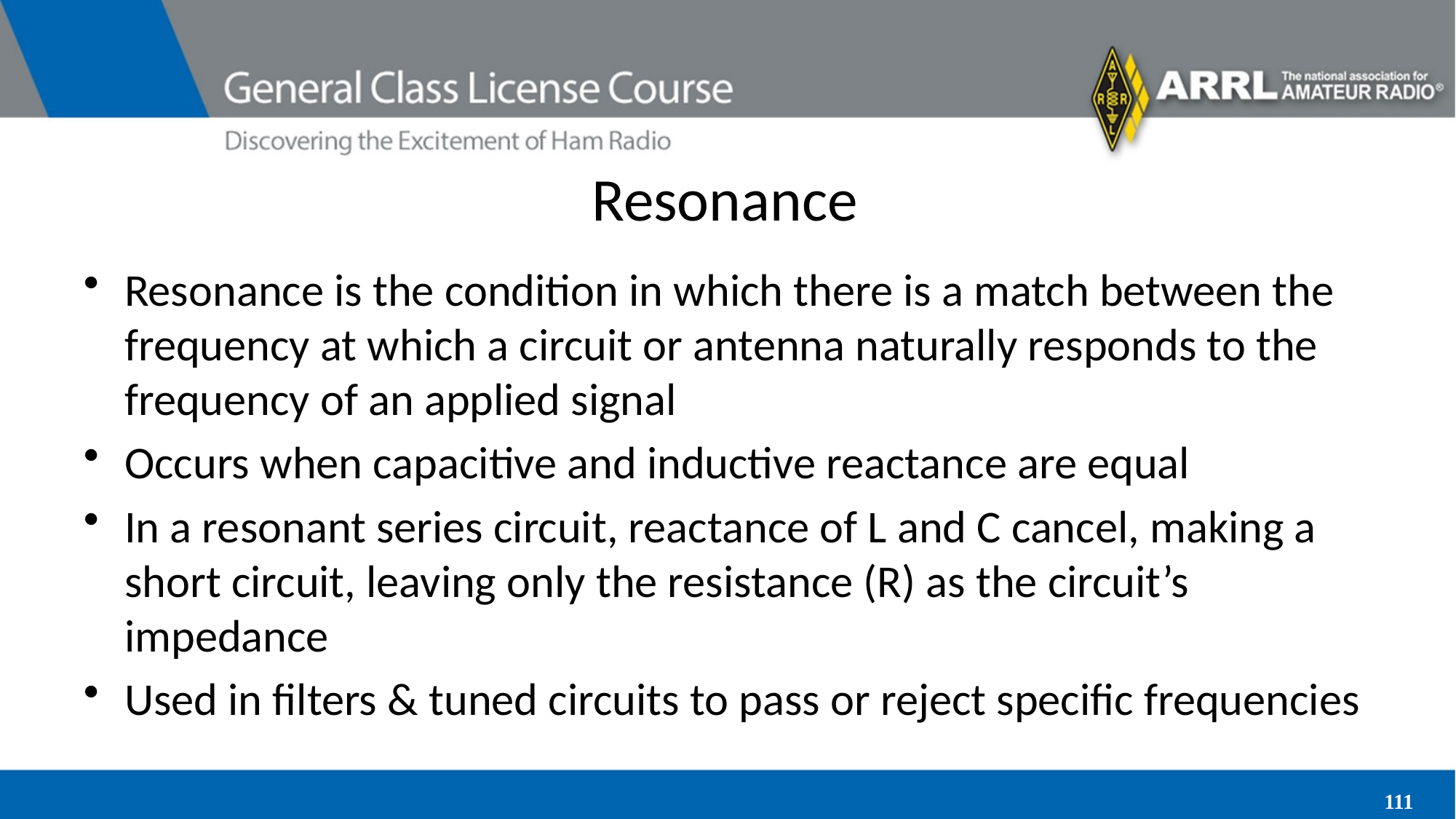

# Resonance
Resonance is the condition in which there is a match between the frequency at which a circuit or antenna naturally responds to the frequency of an applied signal
Occurs when capacitive and inductive reactance are equal
In a resonant series circuit, reactance of L and C cancel, making a short circuit, leaving only the resistance (R) as the circuit’s impedance
Used in filters & tuned circuits to pass or reject specific frequencies